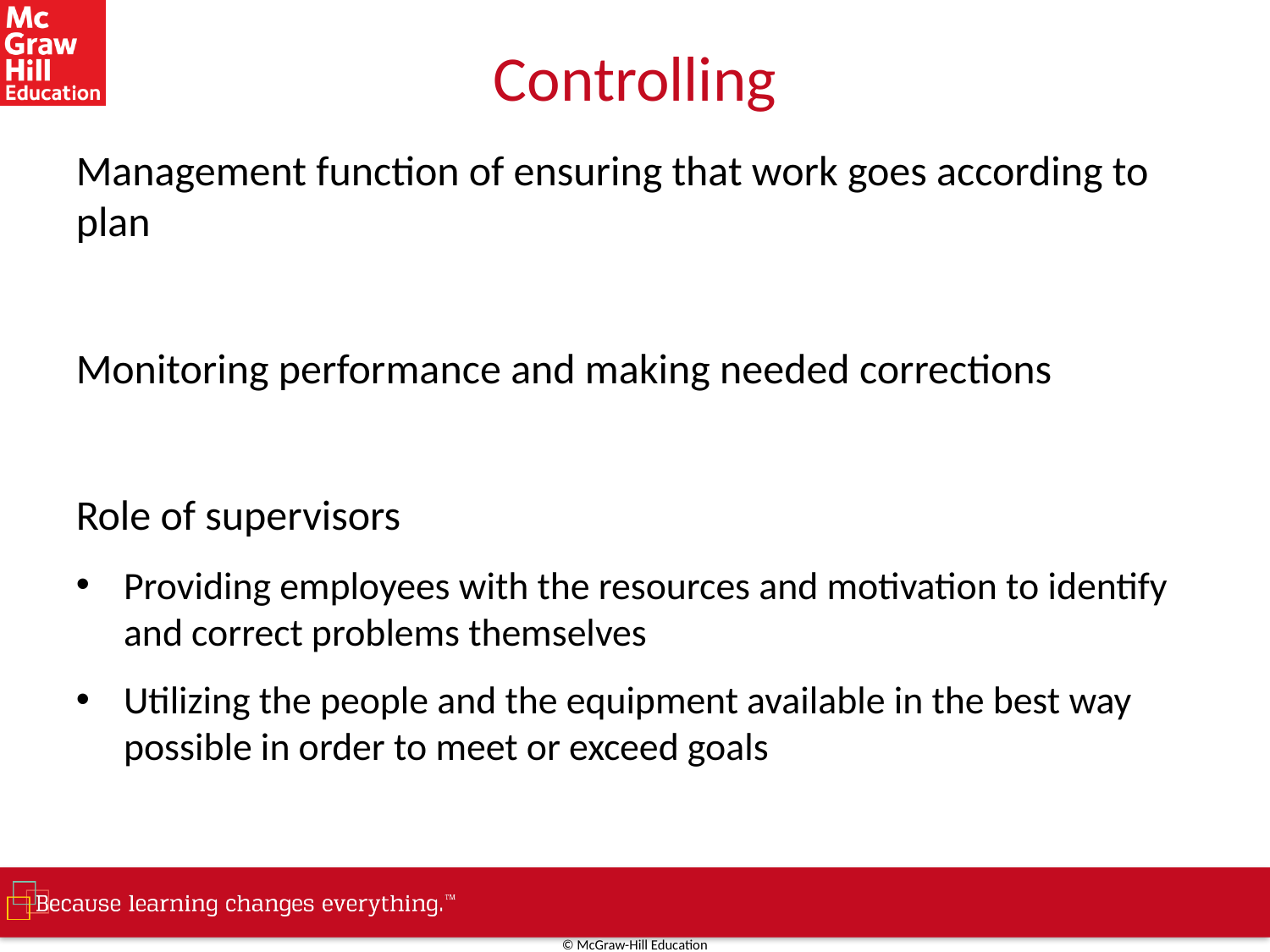

# Controlling
Management function of ensuring that work goes according to plan

Monitoring performance and making needed corrections

Role of supervisors
Providing employees with the resources and motivation to identify and correct problems themselves
Utilizing the people and the equipment available in the best way possible in order to meet or exceed goals